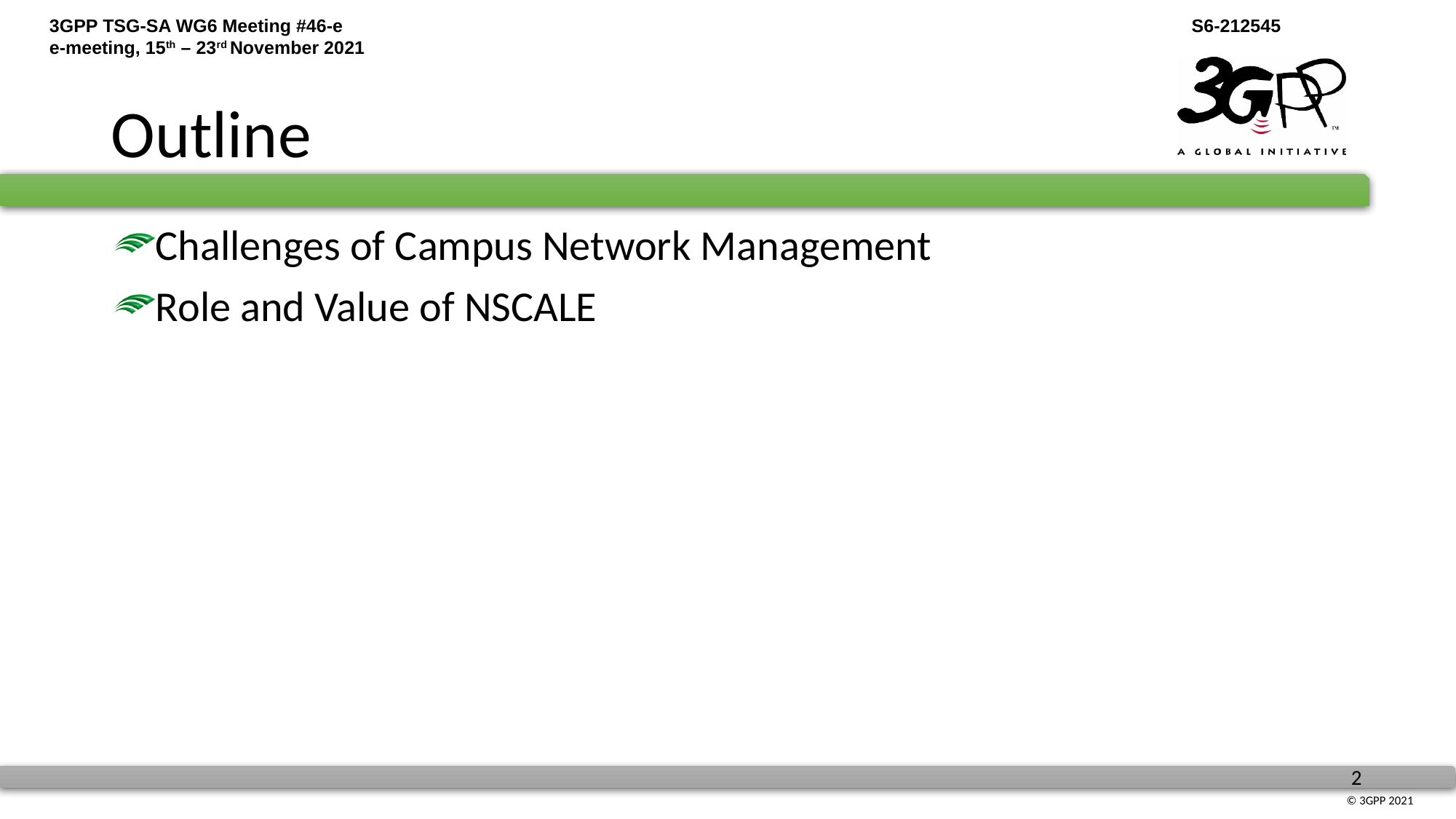

# Outline
Challenges of Campus Network Management
Role and Value of NSCALE